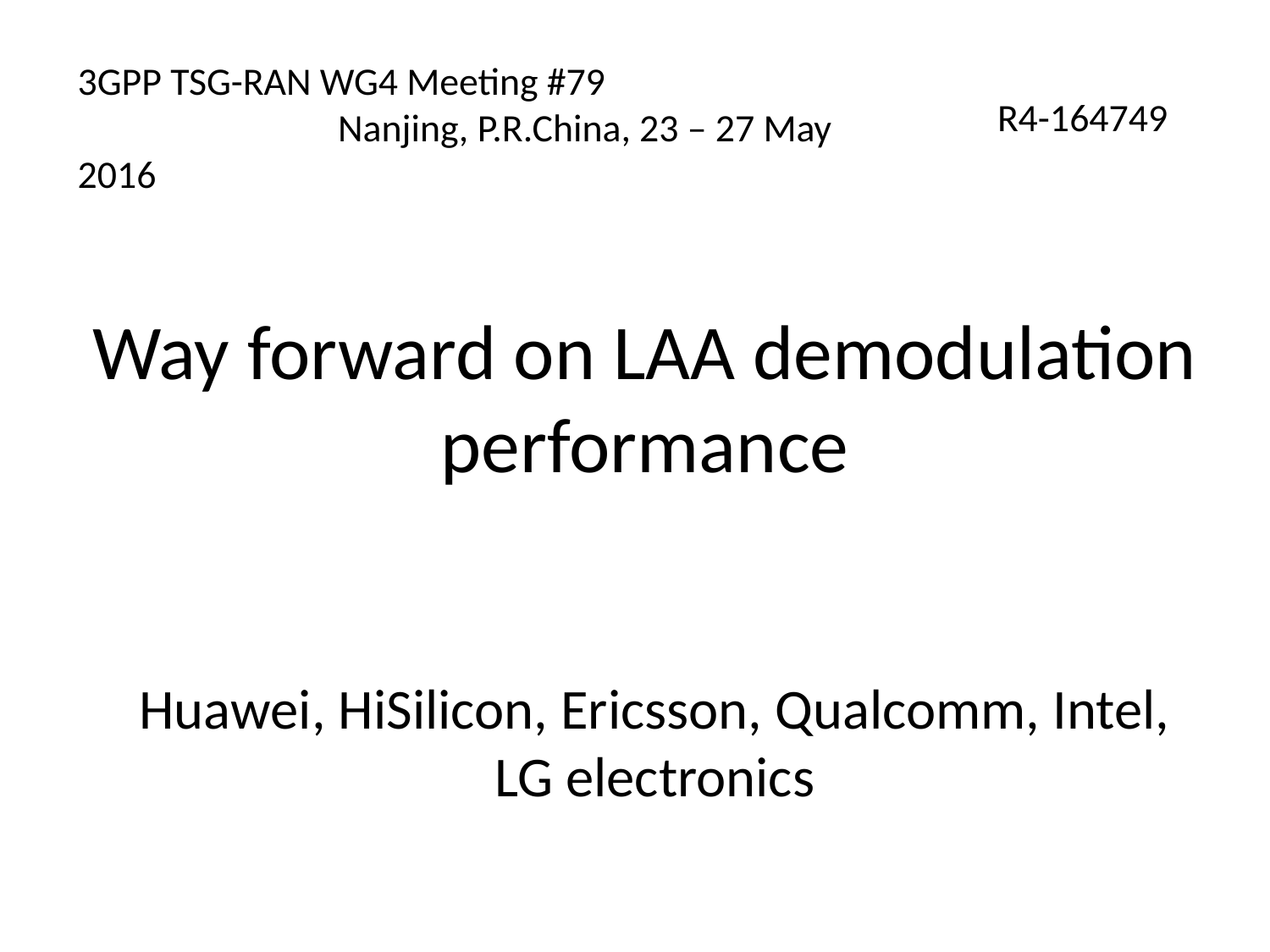

# 3GPP TSG-RAN WG4 Meeting #79	                                               Nanjing, P.R.China, 23 – 27 May 2016
R4-164749
Way forward on LAA demodulation performance
Huawei, HiSilicon, Ericsson, Qualcomm, Intel, LG electronics